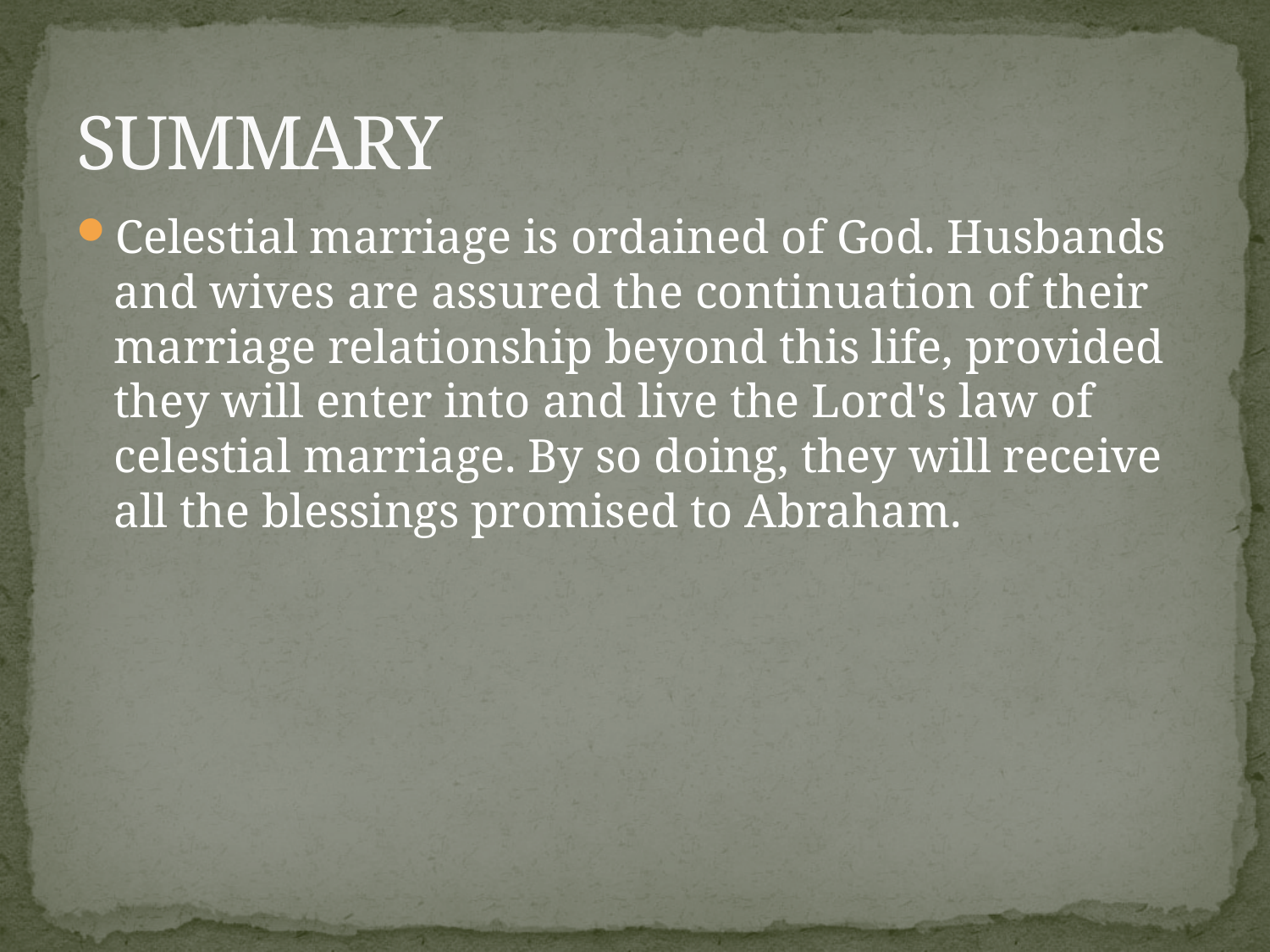

# SUMMARY
Celestial marriage is ordained of God. Husbands and wives are assured the continuation of their marriage relationship beyond this life, provided they will enter into and live the Lord's law of celestial marriage. By so doing, they will receive all the blessings promised to Abraham.